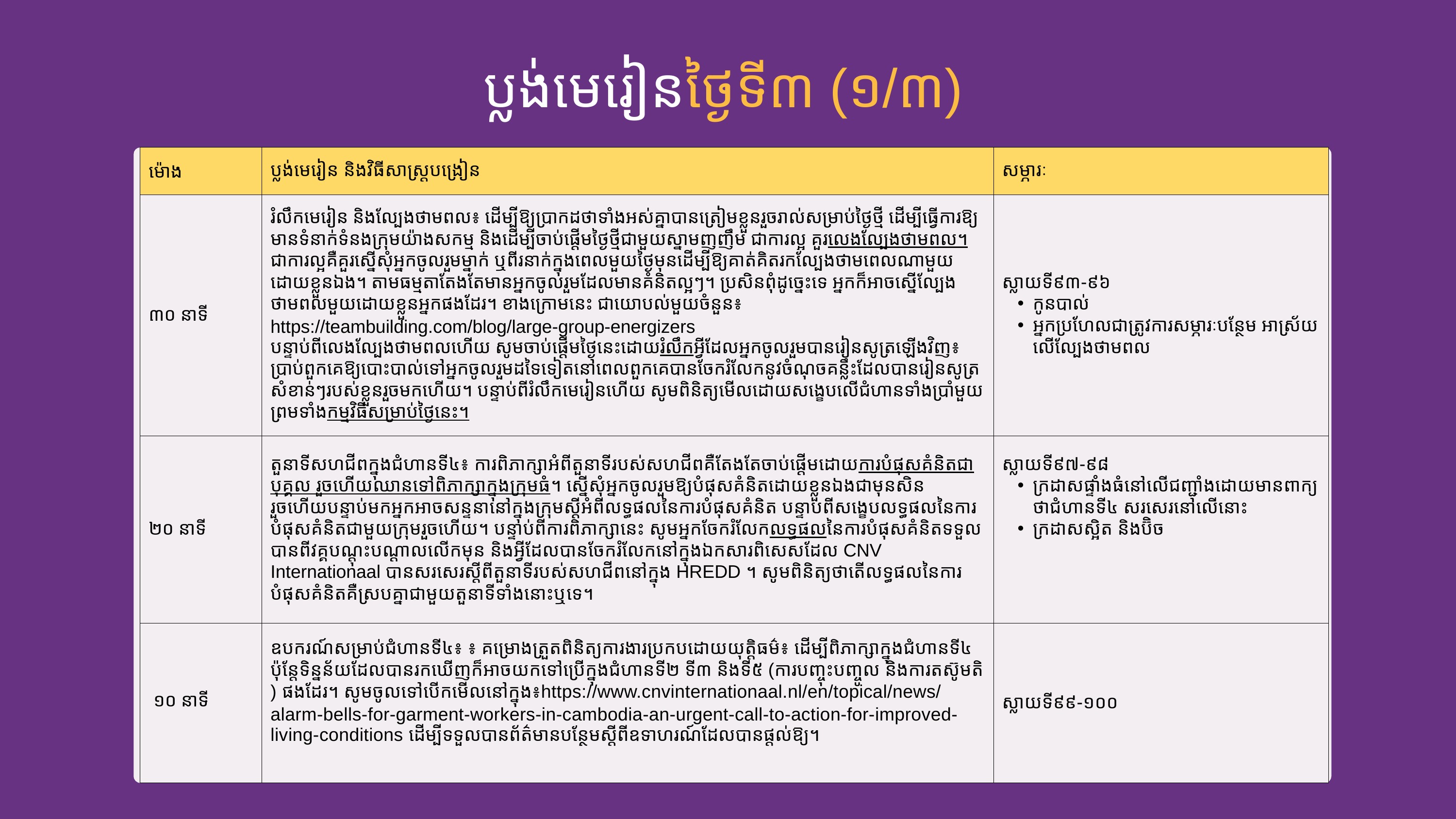

ប្លង់មេរៀនថ្ងៃទី៣ (១/៣)

| ម៉ោង | ប្លង់មេរៀន និងវិធីសាស្ត្រ​បង្រៀន​ | សម្ភារៈ |
| --- | --- | --- |
| ៣០ នាទី | រំលឹកមេរៀន និងល្បែងថាមពល៖ ដើម្បី​ឱ្យ​ប្រាកដថា​​ទាំងអស់គ្នា​បាន​ត្រៀម​ខ្លួន​រួចរាល់​សម្រាប់​ថ្ងៃថ្មី​ ដើម្បី​ធ្វើការ​ឱ្យមាន​ទំនាក់​ទំនងក្រុម​យ៉ាងសកម្ម និង​ដើម្បី​ចាប់ផ្ដើម​ថ្ងៃ​ថ្មី​ជាមួយ​ស្នាម​ញញឹម​​ ជាការល្អ គួរលេងល្បែងថាមពល។ ជាការ​ល្អគឺ​​គួរ​ស្នើសុំ​អ្នក​ចូលរួម​ម្នាក់​ ឬពីរនាក់​ក្នុងពេលមួយ​ថ្ងៃមុន​ដើម្បី​ឱ្យ​គាត់​គិត​រក​ល្បែង​ថាម​ពេលណាមួយ​ដោយខ្លួន​ឯង។ តាមធម្មតា​តែងតែ​មានអ្នកចូលរួមដែល​មានគំនិត​ល្អៗ​។ ប្រសិនពុំដូច្នេះទេ អ្នកក៏អាច​ស្នើល្បែងថាមពលមួយ​ដោយខ្លួន​អ្នកផងដែរ​។ ខាងក្រោម​នេះ ជាយោបល់​មួយចំនួន​៖ https://teambuilding.com/blog/large-group-energizers បន្ទាប់ពីលេង​ល្បែងថាមពល​ហើយ សូមចាប់ផ្ដើមថ្ងៃនេះ​ដោយ​​​រំលឹក​​អ្វីដែល​អ្នកចូលរួមបាន​រៀនសូត្រ​ឡើង​វិញ៖ ប្រាប់​ពួកគេ​ឱ្យ​បោះបាល់​ទៅអ្នកចូលរួម​ដទៃទៀត​នៅពេលពួកគេបានចែករំលែក​នូវ​ចំណុច​គន្លឹះ​ដែល​បានរៀនសូត្រសំខាន់ៗរបស់​ខ្លួន​​រួចមកហើយ។ បន្ទាប់ពី​រំលឹកមេរៀនហើយ សូមពិនិត្យ​មើលដោយ​សង្ខេប​លើជំហាន​ទាំង​ប្រាំមួយ​ ព្រម​ទាំង​កម្មវិធីសម្រាប់​ថ្ងៃនេះ។ | ស្លាយទី​៩៣-៩៦ កូនបាល់​ អ្នកប្រហែល​ជាត្រូវការសម្ភារៈបន្ថែម​ អាស្រ័យលើ​ល្បែងថាមពល |
| ២០ នាទី | តួនាទីសហជីព​ក្នុងជំហានទី៤៖ ការពិភាក្សាអំពី​តួនាទី​របស់​សហជីព​គឺ​តែង​តែ​ចាប់ផ្ដើមដោយការបំផុស​គំនិត​ជាបុគ្គល​ រួច​ហើយ​ឈានទៅពិភាក្សា​ក្នុងក្រុមធំ​។ ស្នើសុំ​អ្នកចូលរួមឱ្យ​​បំផុស​គំនិត​ដោយខ្លួន​ឯង​ជាមុនសិន​ រួចហើយបន្ទាប់​មកអ្នកអាច​សន្ទនានៅ​ក្នុងក្រុម​ស្ដីអំពីលទ្ធផល​នៃ​ការបំផុស​គំនិត​ បន្ទាប់​ពី​សង្ខេប​លទ្ធផល​នៃការ​បំផុស​គំនិត​ជាមួយ​ក្រុមរួចហើយ​។ បន្ទាប់ពីការពិភាក្សា​នេះ​ សូមអ្នកចែករំលែក​លទ្ធផលនៃការបំផុសគំនិត​ទទួលបាន​ពីវគ្គ​បណ្ដុះបណ្ដាលលើកមុន​ និងអ្វីដែលបាន​ចែករំលែក​នៅក្នុងឯកសារ​ពិសេស​ដែល​ CNV Internationaal បានសរសេរ​ស្ដីពី​តួនាទី​របស់​សហជីព​នៅក្នុង​ HREDD ។ សូម​ពិនិត្យ​ថាតើ​លទ្ធផលនៃការ​បំផុស​គំនិត​គឺ​ស្រប​គ្នា​ជាមួយ​តួនាទី​ទាំងនោះ​ឬទេ។ | ស្លាយទី​៩៧-៩៨ ក្រដាសផ្ទាំងធំនៅលើជញ្ជាំង​ដោយ​មានពាក្យថា​ជំហានទី៤ សរសេរ​នៅលើនោះ ក្រដាសស្អិត​ និងប៊ិច​ |
| ១០ នាទី | ឧបករណ៍​សម្រាប់​ជំហានទី៤៖ ៖ គម្រោង​ត្រួត​ពិនិត្យ​ការងារ​ប្រកបដោយ​យុត្តិធម៌៖ ដើម្បី​ពិភាក្សា​ក្នុង​​ជំហានទី៤ ប៉ុន្តែ​ទិន្នន័យ​ដែល​បានរកឃើញ​ក៏អាចយកទៅប្រើ​ក្នុង​​ជំហានទី២ ទី៣ និងទី៥ (ការបញ្ចុះបញ្ចូល​ និងការតស៊ូ​មតិ​) ផងដែរ​។ សូម​ចូលទៅបើកមើលនៅក្នុង៖https://www.cnvinternationaal.nl/en/topical/news/alarm-bells-for-garment-workers-in-cambodia-an-urgent-call-to-action-for-improved-living-conditions ដើម្បី​ទទួលបានព័ត៌មា​ន​បន្ថែម​ស្ដីពី​ឧទាហរណ៍​ដែលបាន​ផ្ដល់​ឱ្យ​។ | ស្លាយទី​៩៩-១០០ |